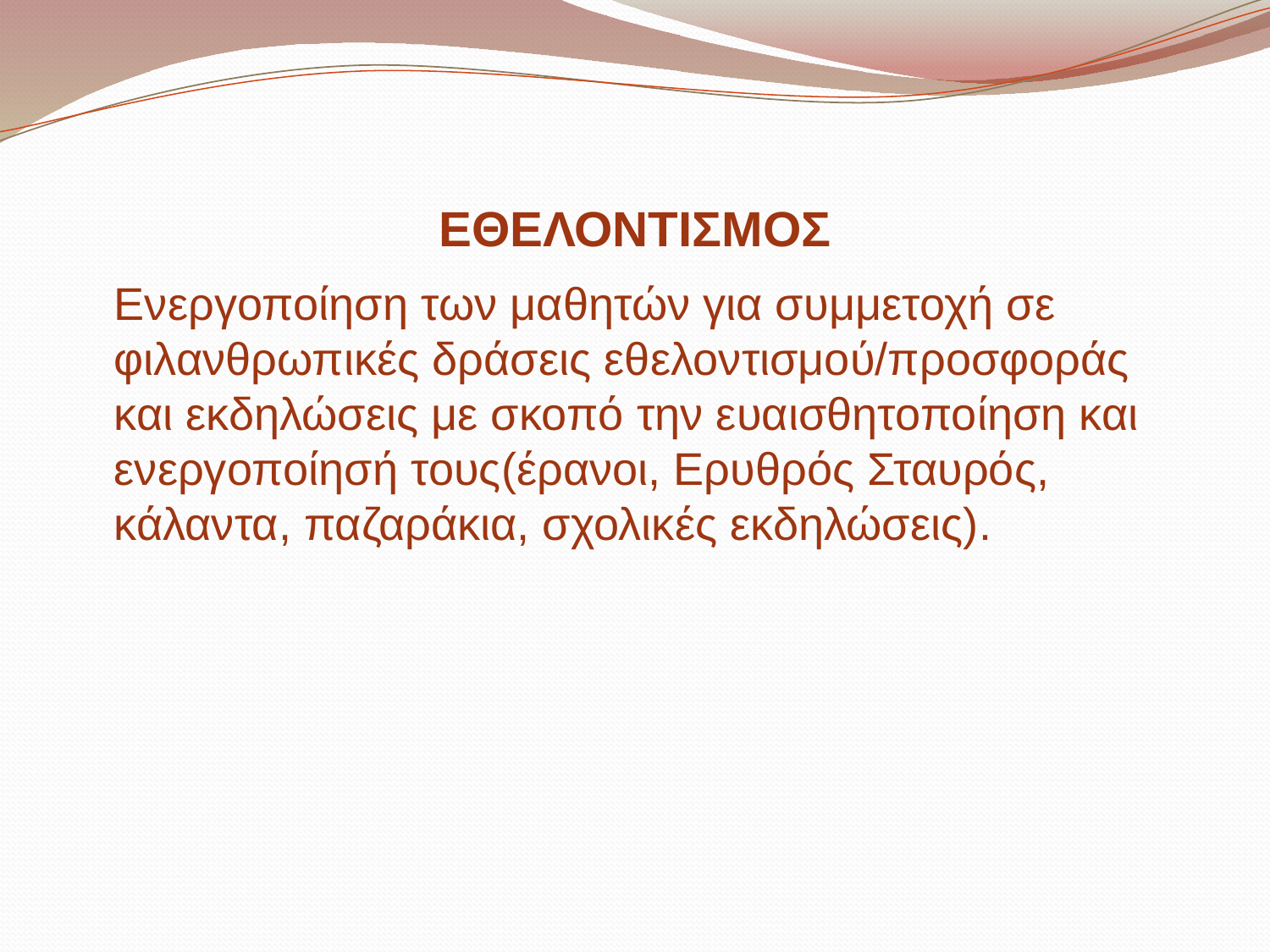

# ΕΘΕΛΟΝΤΙΣΜΟΣ
   Ενεργοποίηση των μαθητών για συμμετοχή σε φιλανθρωπικές δράσεις εθελοντισμού/προσφοράς και εκδηλώσεις με σκοπό την ευαισθητοποίηση και ενεργοποίησή τους(έρανοι, Ερυθρός Σταυρός, κάλαντα, παζαράκια, σχολικές εκδηλώσεις).